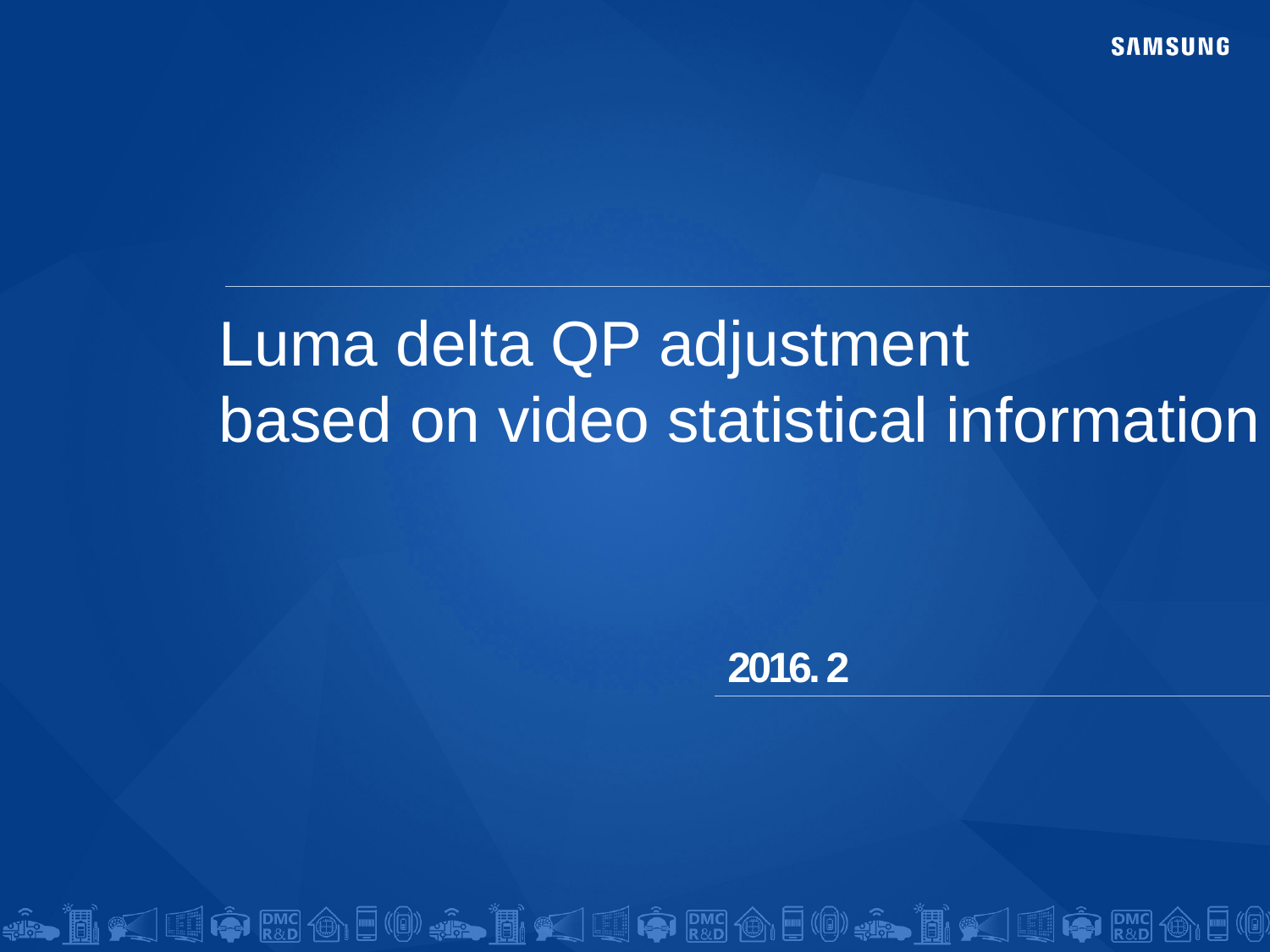

# Luma delta QP adjustment based on video statistical information
2016. 2
JCTVC-W0039
JVET-C0102